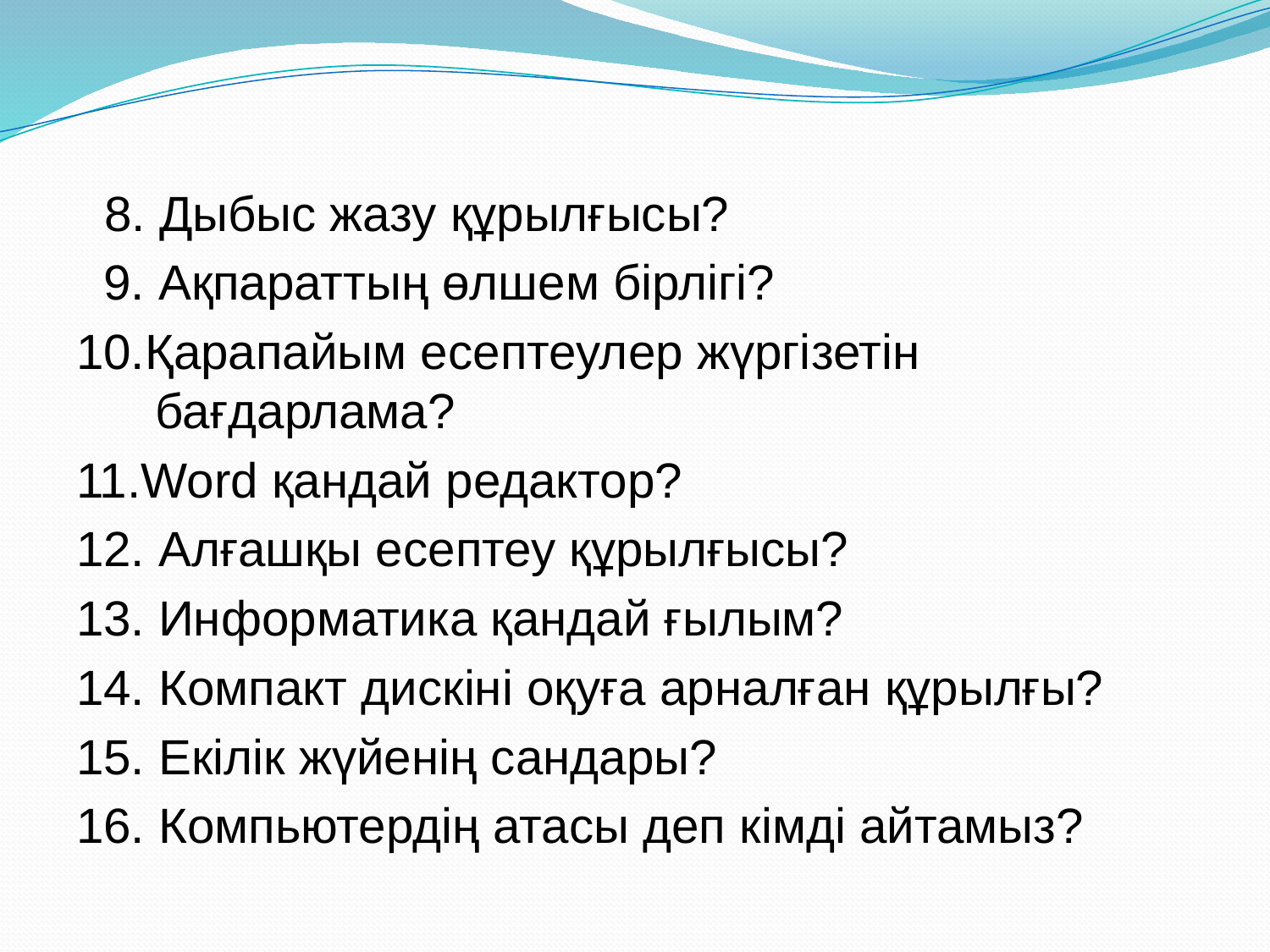

8. Дыбыс жазу құрылғысы?
  9. Ақпараттың өлшем бірлігі?
10.Қарапайым есептеулер жүргізетін бағдарлама?
11.Word қандай редактор?
12. Алғашқы есептеу құрылғысы?
13. Информатика қандай ғылым?
14. Компакт дискіні оқуға арналған құрылғы?
15. Екілік жүйенің сандары?
16. Компьютердің атасы деп кімді айтамыз?